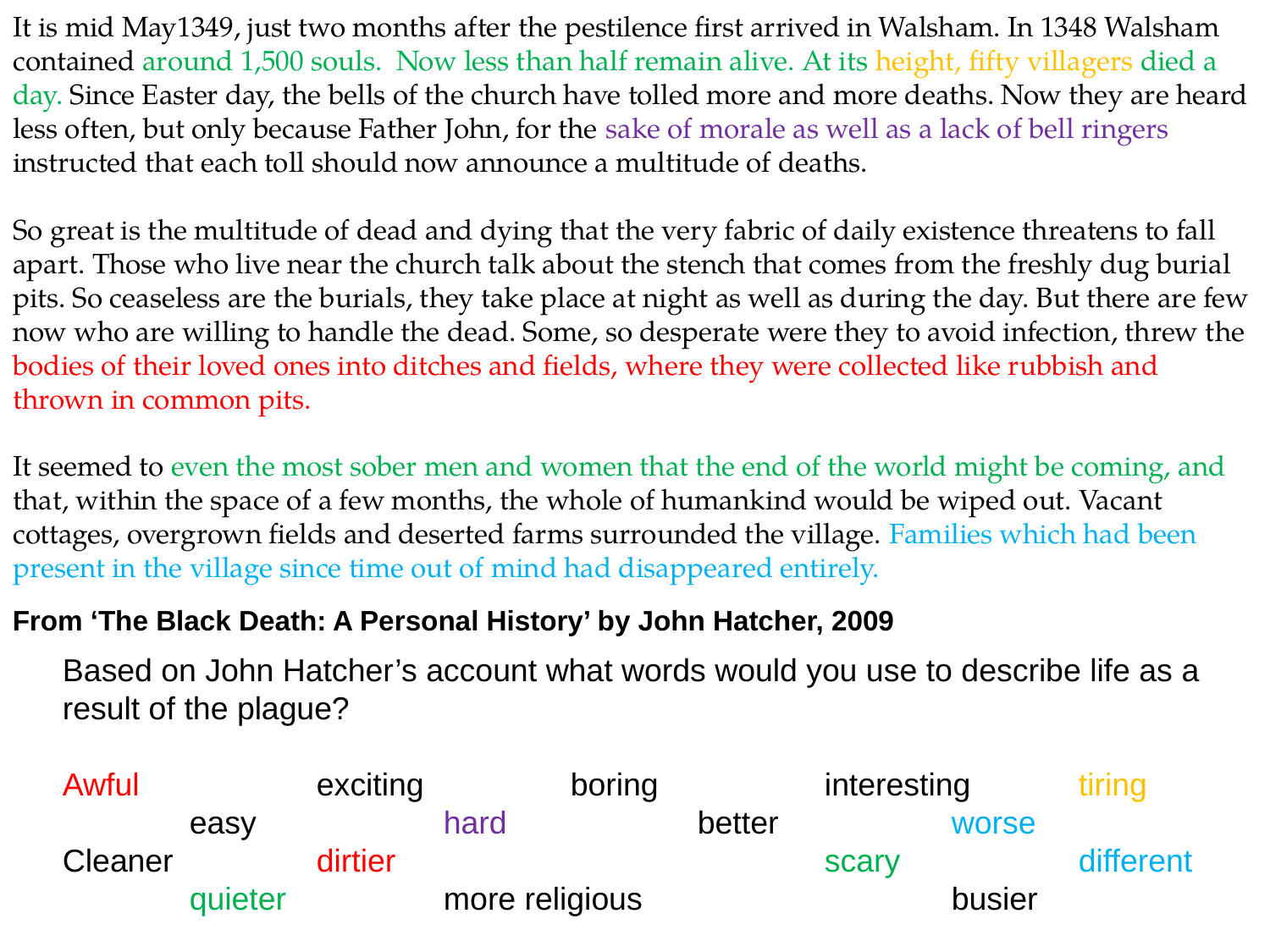

It is mid May1349, just two months after the pestilence first arrived in Walsham. In 1348 Walsham contained around 1,500 souls.  Now less than half remain alive. At its height, fifty villagers died a day. Since Easter day, the bells of the church have tolled more and more deaths. Now they are heard less often, but only because Father John, for the sake of morale as well as a lack of bell ringers instructed that each toll should now announce a multitude of deaths.

So great is the multitude of dead and dying that the very fabric of daily existence threatens to fall apart. Those who live near the church talk about the stench that comes from the freshly dug burial pits. So ceaseless are the burials, they take place at night as well as during the day. But there are few now who are willing to handle the dead. Some, so desperate were they to avoid infection, threw the bodies of their loved ones into ditches and fields, where they were collected like rubbish and thrown in common pits.

It seemed to even the most sober men and women that the end of the world might be coming, and that, within the space of a few months, the whole of humankind would be wiped out. Vacant cottages, overgrown fields and deserted farms surrounded the village. Families which had been present in the village since time out of mind had disappeared entirely.
From ‘The Black Death: A Personal History’ by John Hatcher, 2009
Based on John Hatcher’s account what words would you use to describe life as a result of the plague?

Awful		exciting		boring		interesting	tiring
	easy		hard		better		worse
Cleaner		dirtier				scary		different
	quieter		more religious			busier